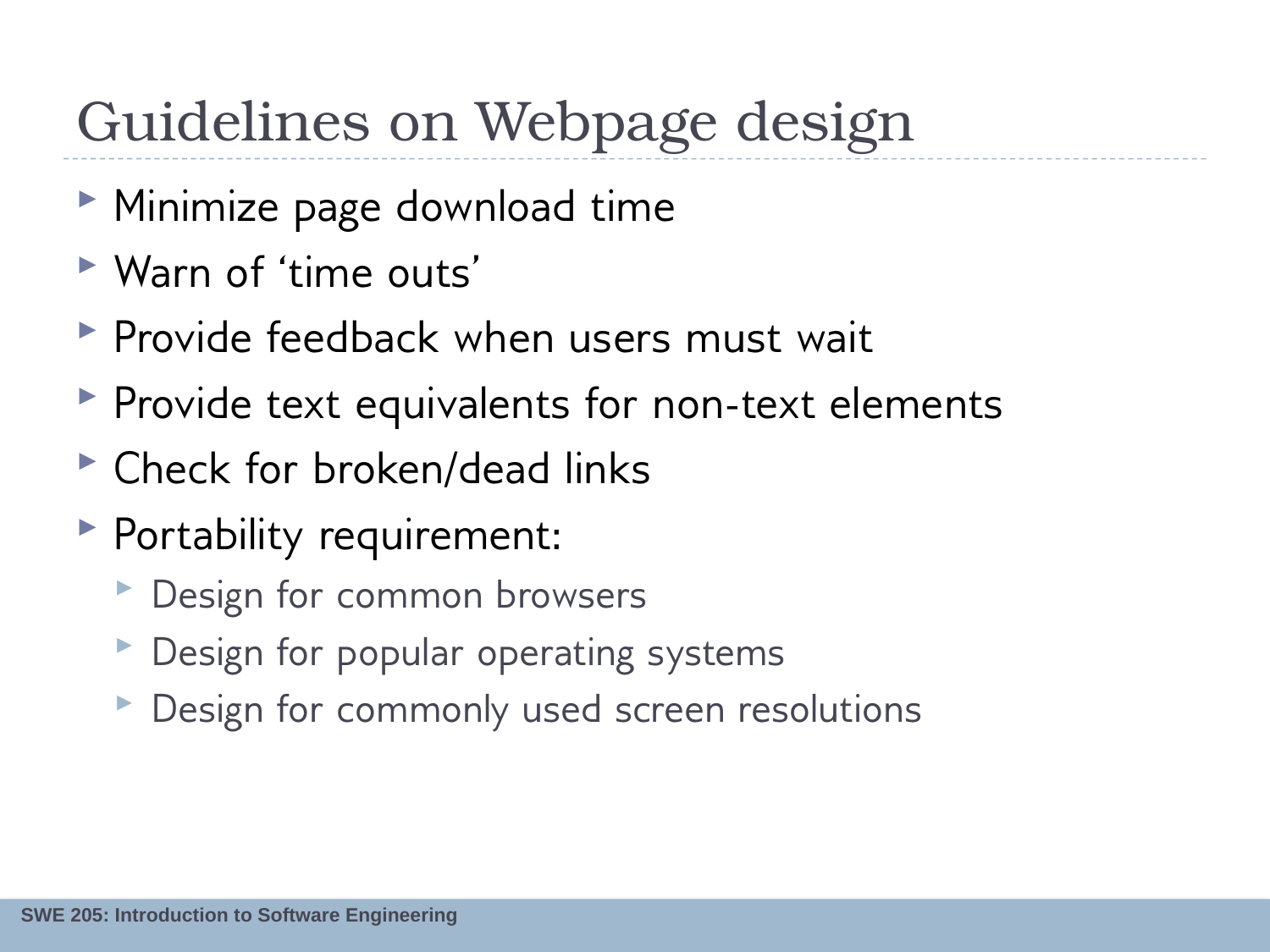

# Guidelines on Webpage design
Minimize page download time
Warn of ‘time outs’
Provide feedback when users must wait
Provide text equivalents for non-text elements
Check for broken/dead links
Portability requirement:
Design for common browsers
Design for popular operating systems
Design for commonly used screen resolutions